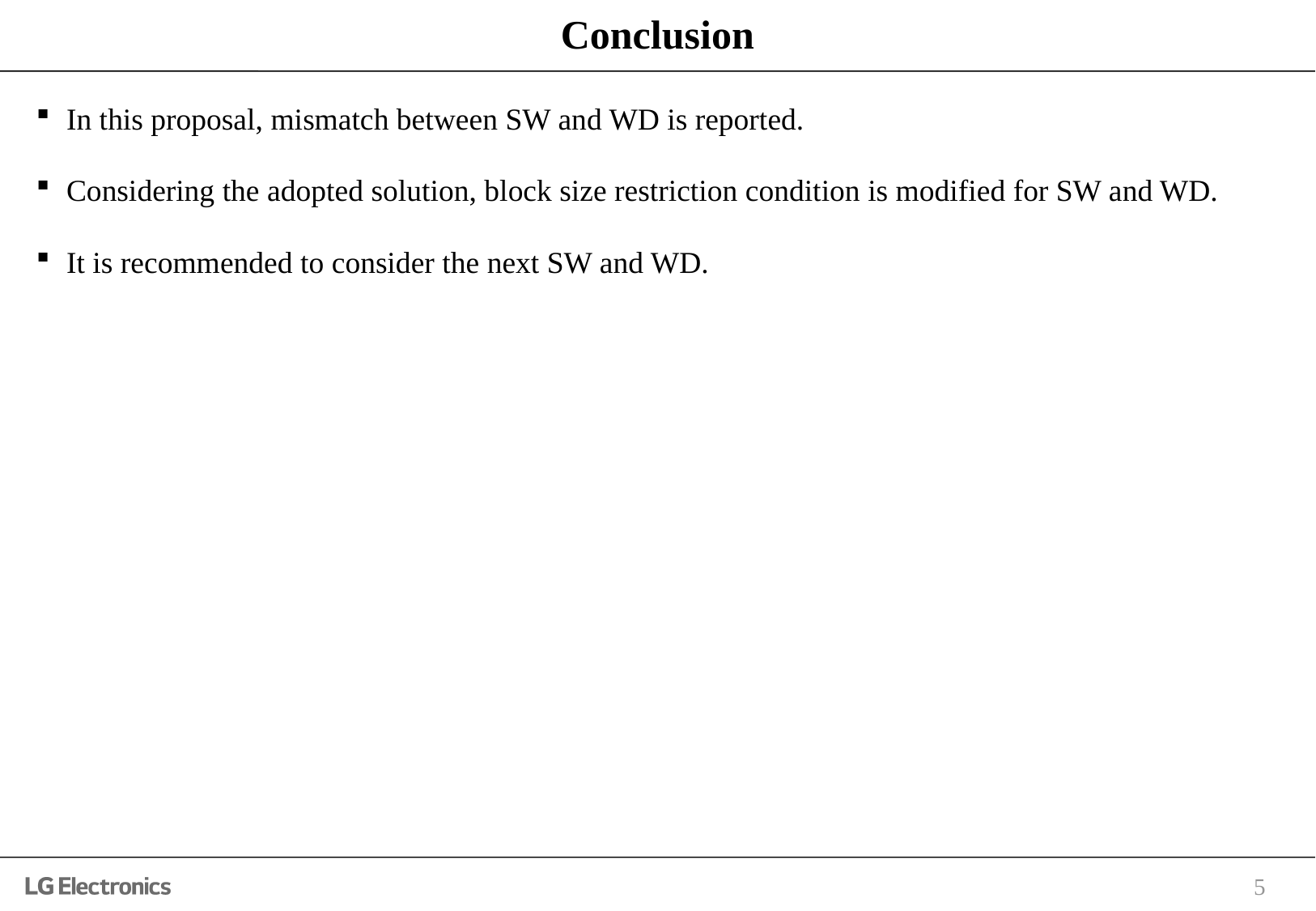

# Conclusion
In this proposal, mismatch between SW and WD is reported.
Considering the adopted solution, block size restriction condition is modified for SW and WD.
It is recommended to consider the next SW and WD.
5